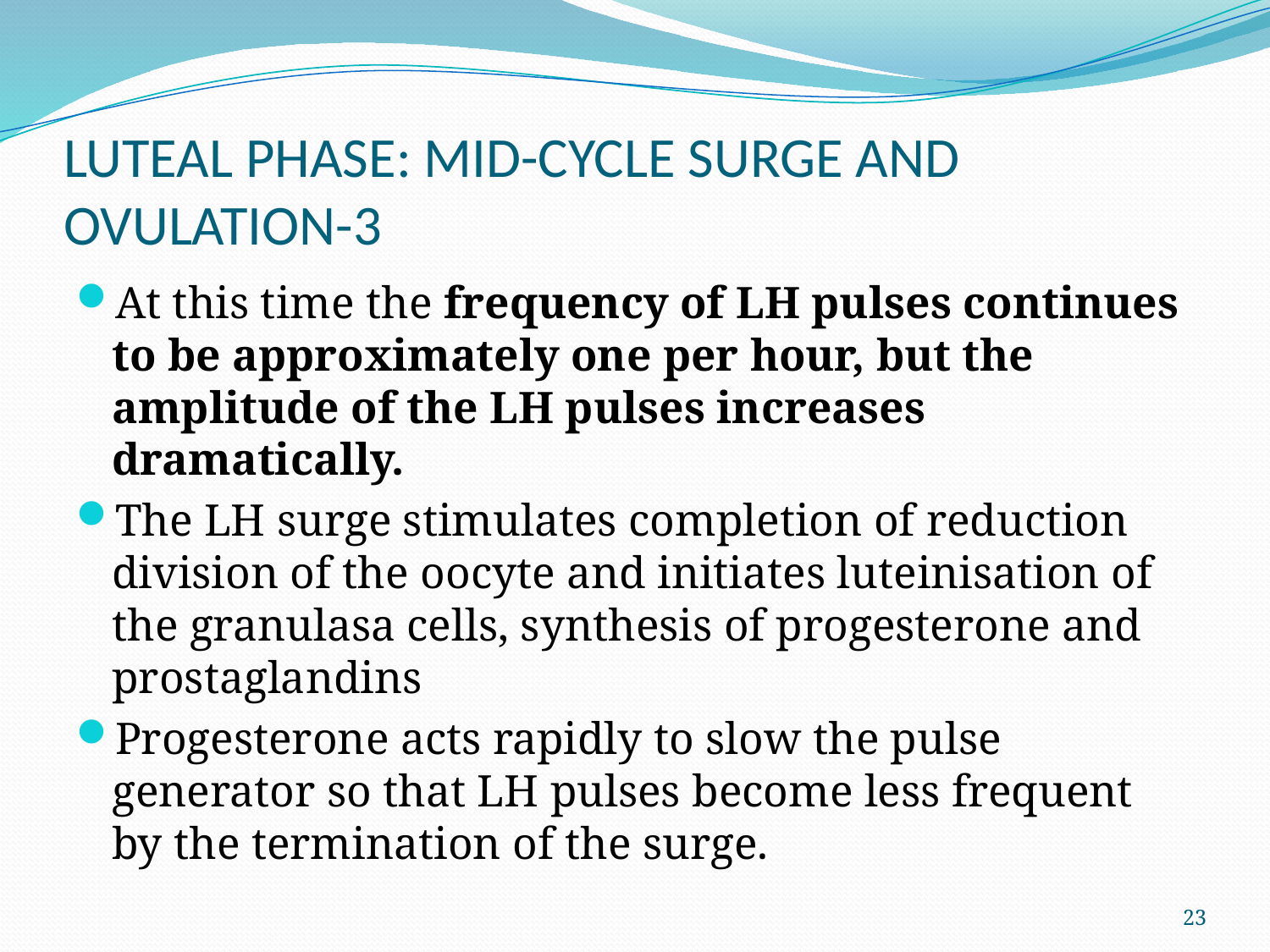

# LUTEAL PHASE: MID-CYCLE SURGE AND OVULATION-3
At this time the frequency of LH pulses continues to be approximately one per hour, but the amplitude of the LH pulses increases dramatically.
The LH surge stimulates completion of reduction division of the oocyte and initiates luteinisation of the granulasa cells, synthesis of progesterone and prostaglandins
Progesterone acts rapidly to slow the pulse generator so that LH pulses become less frequent by the termination of the surge.
23